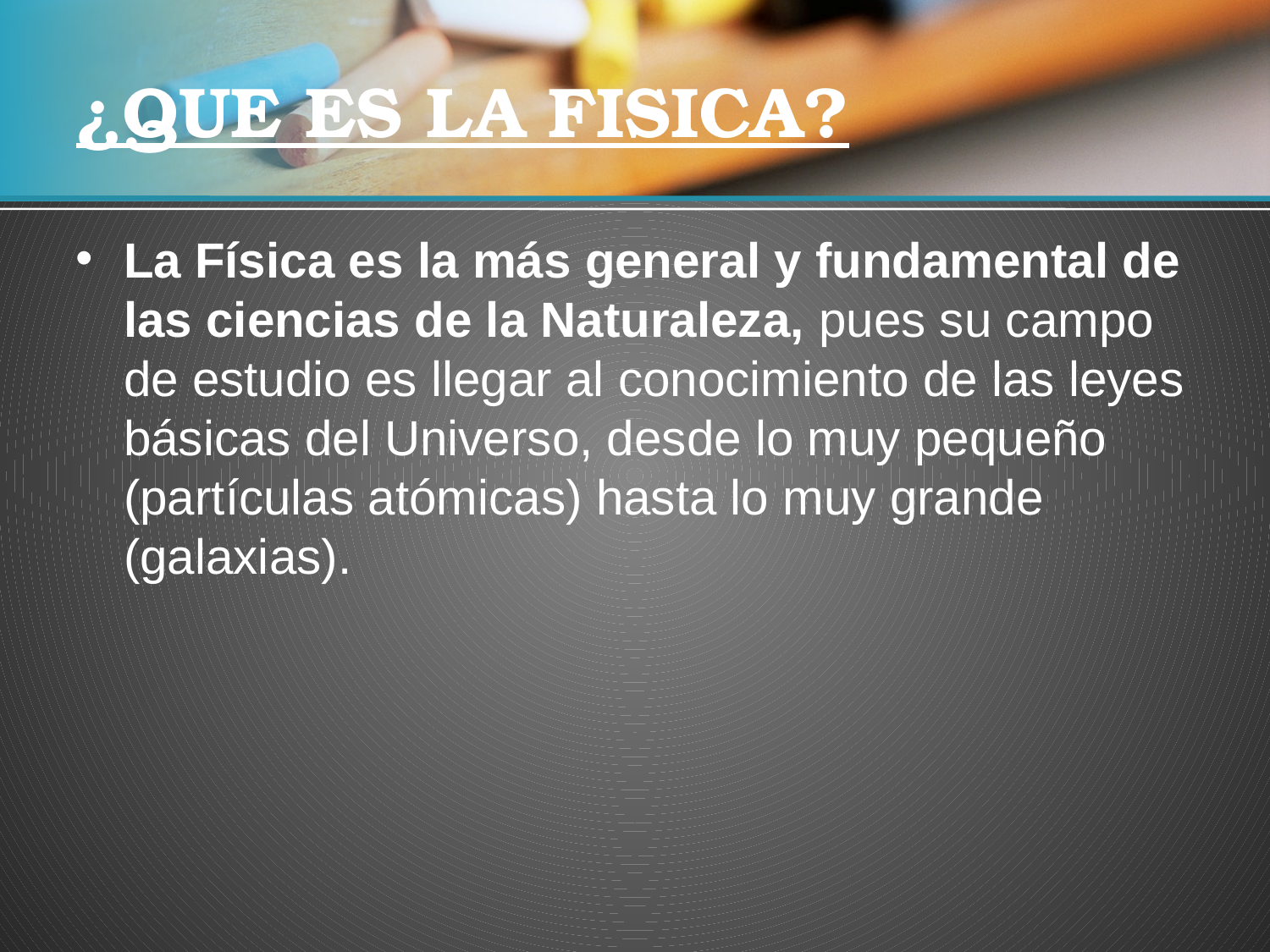

# ¿QUE ES LA FISICA?
La Física es la más general y fundamental de las ciencias de la Naturaleza, pues su campo de estudio es llegar al conocimiento de las leyes básicas del Universo, desde lo muy pequeño (partículas atómicas) hasta lo muy grande (galaxias).